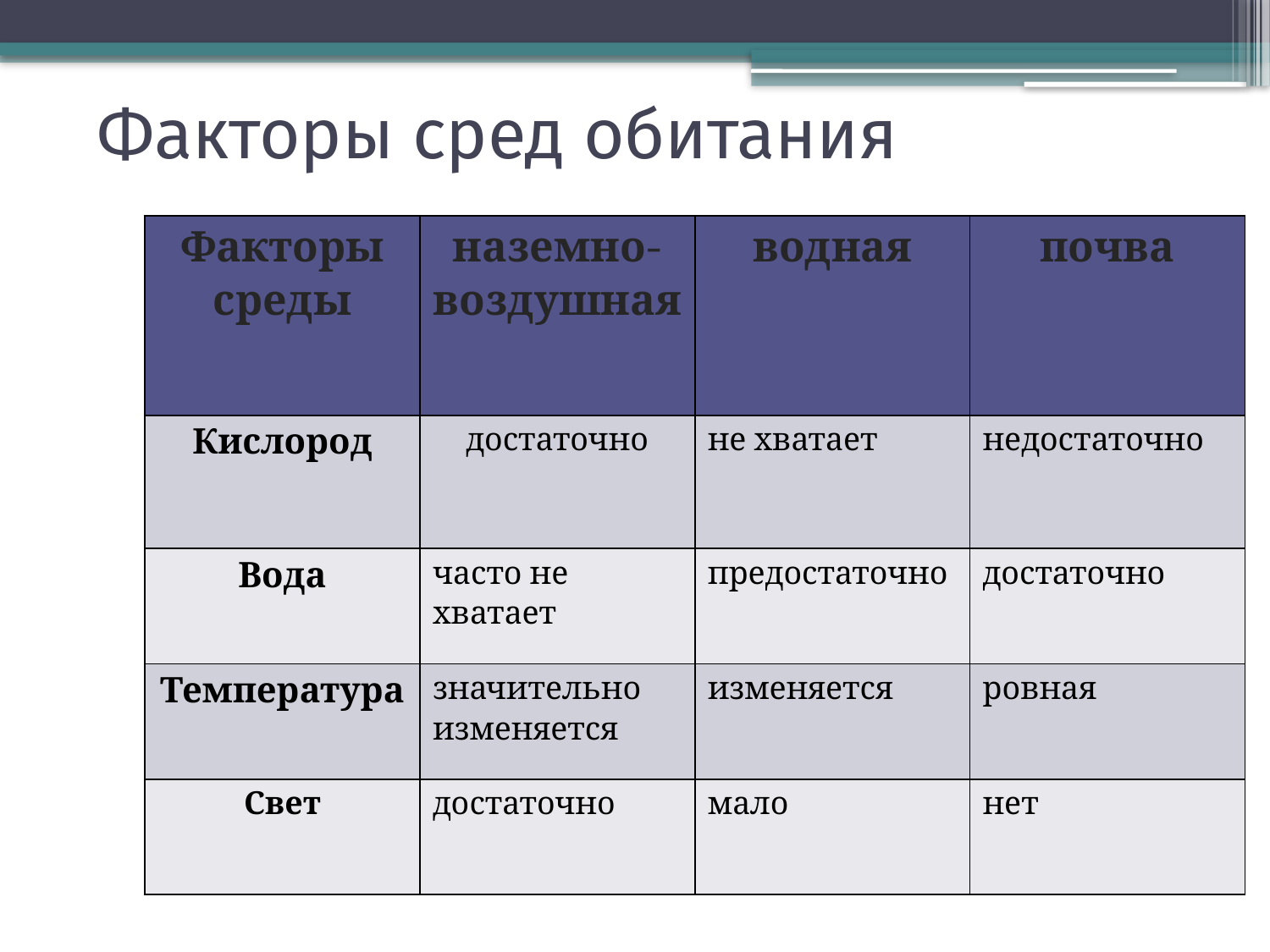

# Факторы сред обитания
| Факторы среды | наземно-воздушная | водная | почва |
| --- | --- | --- | --- |
| Кислород | достаточно | не хватает | недостаточно |
| Вода | часто не хватает | предостаточно | достаточно |
| Температура | значительно изменяется | изменяется | ровная |
| Свет | достаточно | мало | нет |